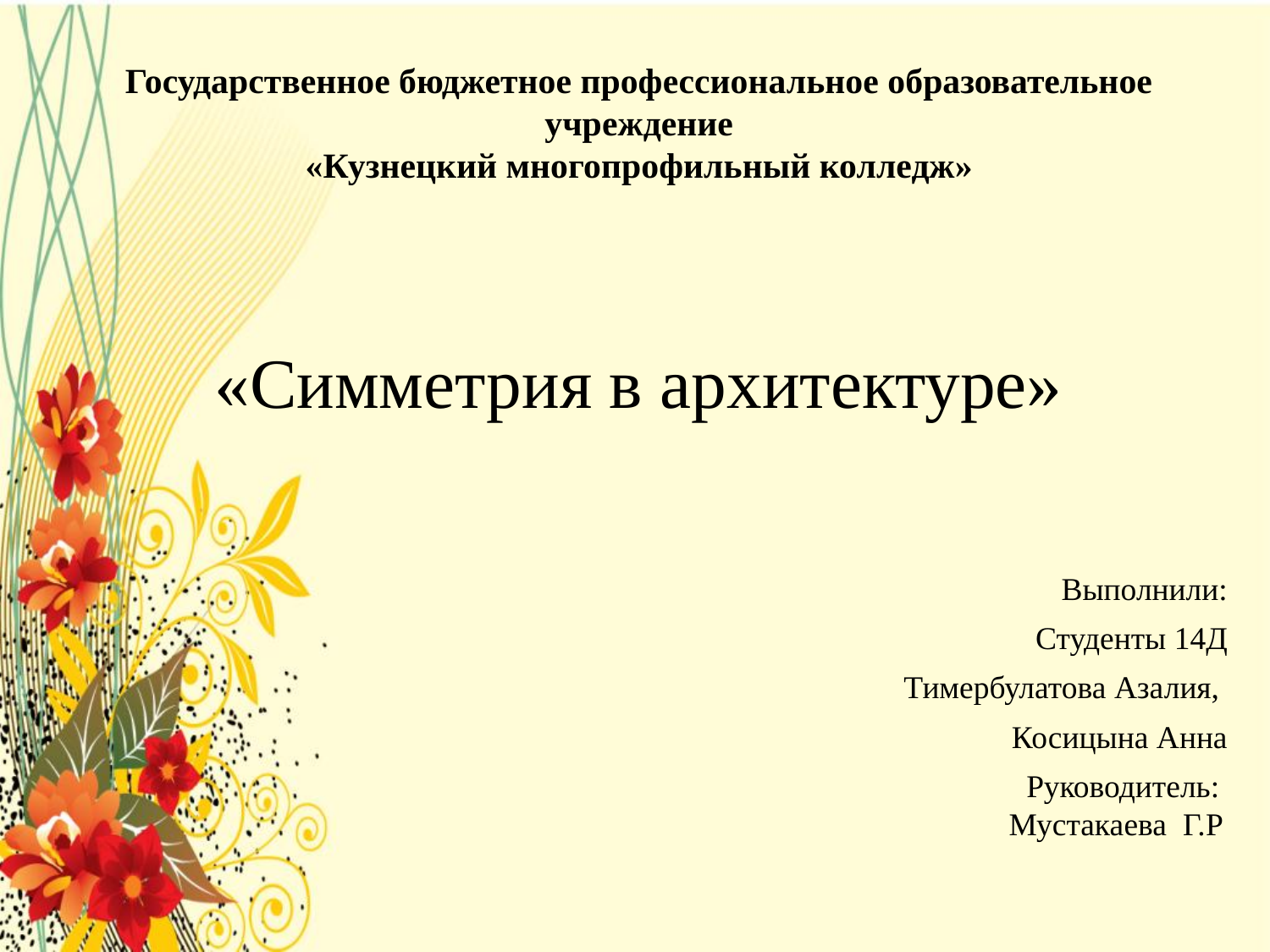

# Государственное бюджетное профессиональное образовательное учреждение «Кузнецкий многопрофильный колледж» «Симметрия в архитектуре»
Выполнили:
Студенты 14Д
Тимербулатова Азалия,
Косицына Анна
Руководитель:
                                    Мустакаева  Г.Р